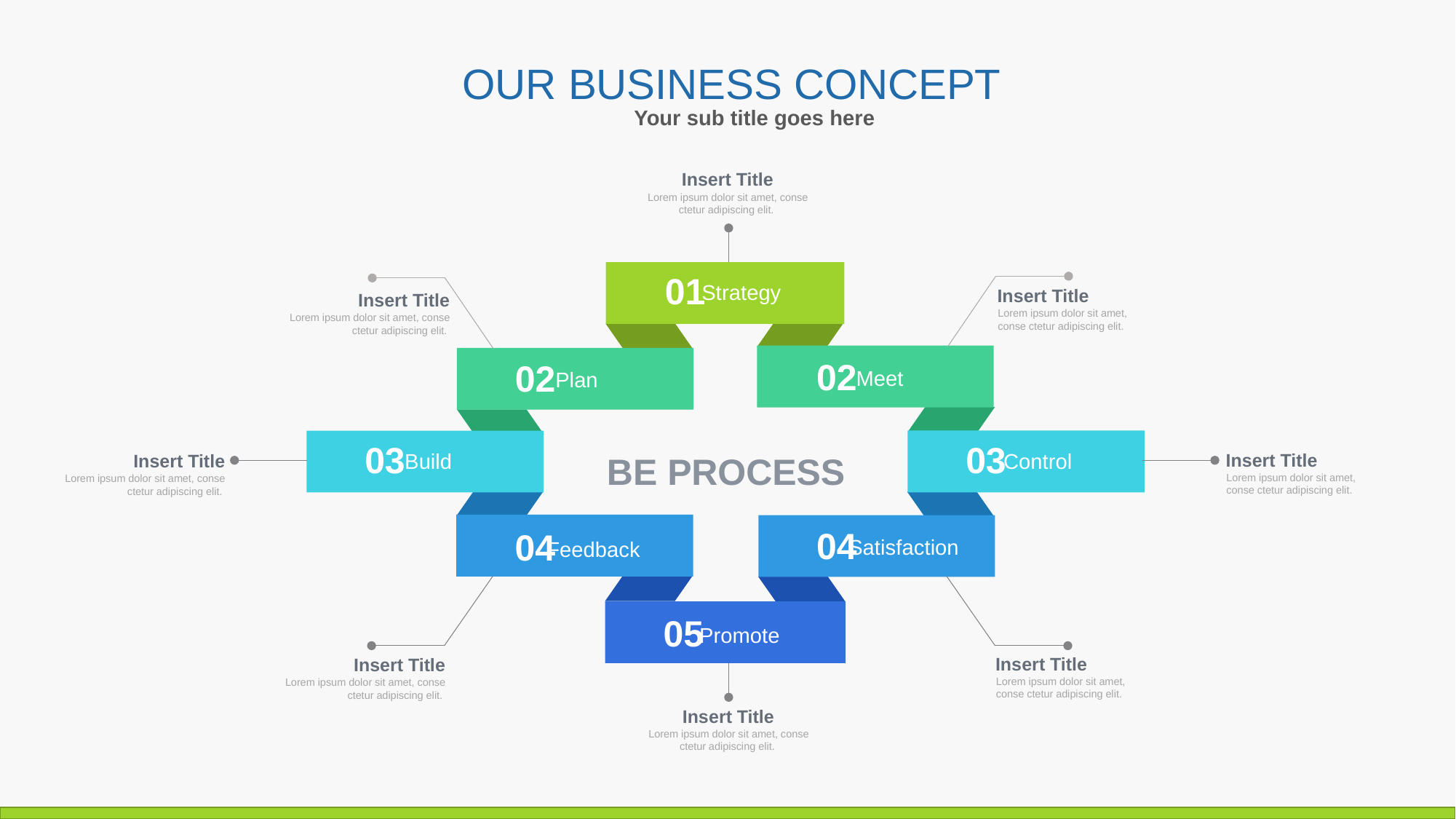

OUR BUSINESS CONCEPT
Your sub title goes here
Insert Title
Lorem ipsum dolor sit amet, conse ctetur adipiscing elit.

01
Strategy
Insert Title
Lorem ipsum dolor sit amet, conse ctetur adipiscing elit.
Insert Title
Lorem ipsum dolor sit amet, conse ctetur adipiscing elit.

02
Meet
02
Plan

BE PROCESS

03
Build
03
Control
Insert Title
Lorem ipsum dolor sit amet, conse ctetur adipiscing elit.
Insert Title
Lorem ipsum dolor sit amet, conse ctetur adipiscing elit.

04
Satisfaction
04
Feedback

05
Promote
Insert Title
Lorem ipsum dolor sit amet, conse ctetur adipiscing elit.
Insert Title
Lorem ipsum dolor sit amet, conse ctetur adipiscing elit.
Insert Title
Lorem ipsum dolor sit amet, conse ctetur adipiscing elit.